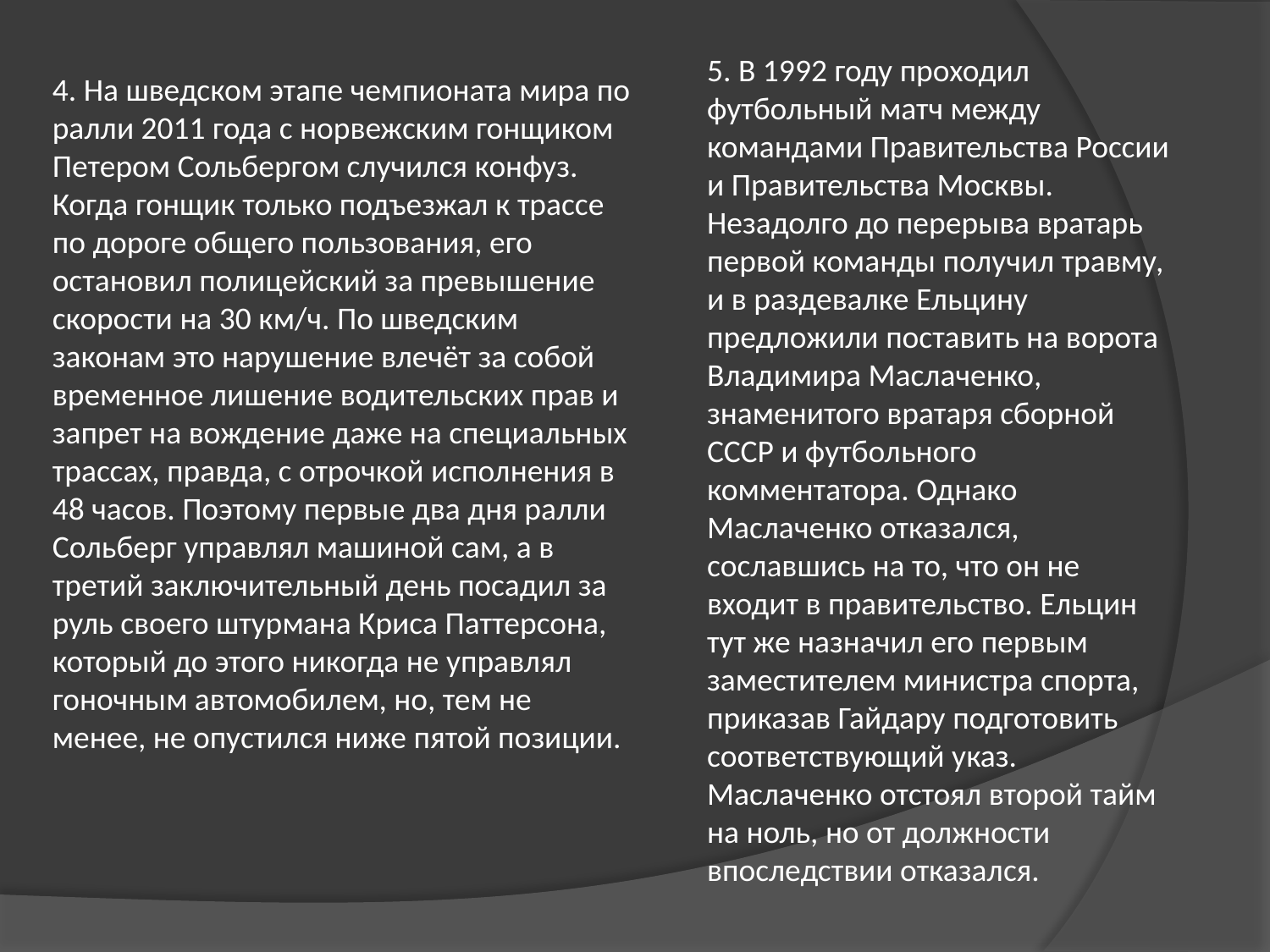

5. В 1992 году проходил футбольный матч между командами Правительства России и Правительства Москвы. Незадолго до перерыва вратарь первой команды получил травму, и в раздевалке Ельцину предложили поставить на ворота Владимира Маслаченко, знаменитого вратаря сборной СССР и футбольного комментатора. Однако Маслаченко отказался, сославшись на то, что он не входит в правительство. Ельцин тут же назначил его первым заместителем министра спорта, приказав Гайдару подготовить соответствующий указ. Маслаченко отстоял второй тайм на ноль, но от должности впоследствии отказался.
4. На шведском этапе чемпионата мира по ралли 2011 года с норвежским гонщиком Петером Сольбергом случился конфуз. Когда гонщик только подъезжал к трассе по дороге общего пользования, его остановил полицейский за превышение скорости на 30 км/ч. По шведским законам это нарушение влечёт за собой временное лишение водительских прав и запрет на вождение даже на специальных трассах, правда, с отрочкой исполнения в 48 часов. Поэтому первые два дня ралли Сольберг управлял машиной сам, а в третий заключительный день посадил за руль своего штурмана Криса Паттерсона, который до этого никогда не управлял гоночным автомобилем, но, тем не менее, не опустился ниже пятой позиции.